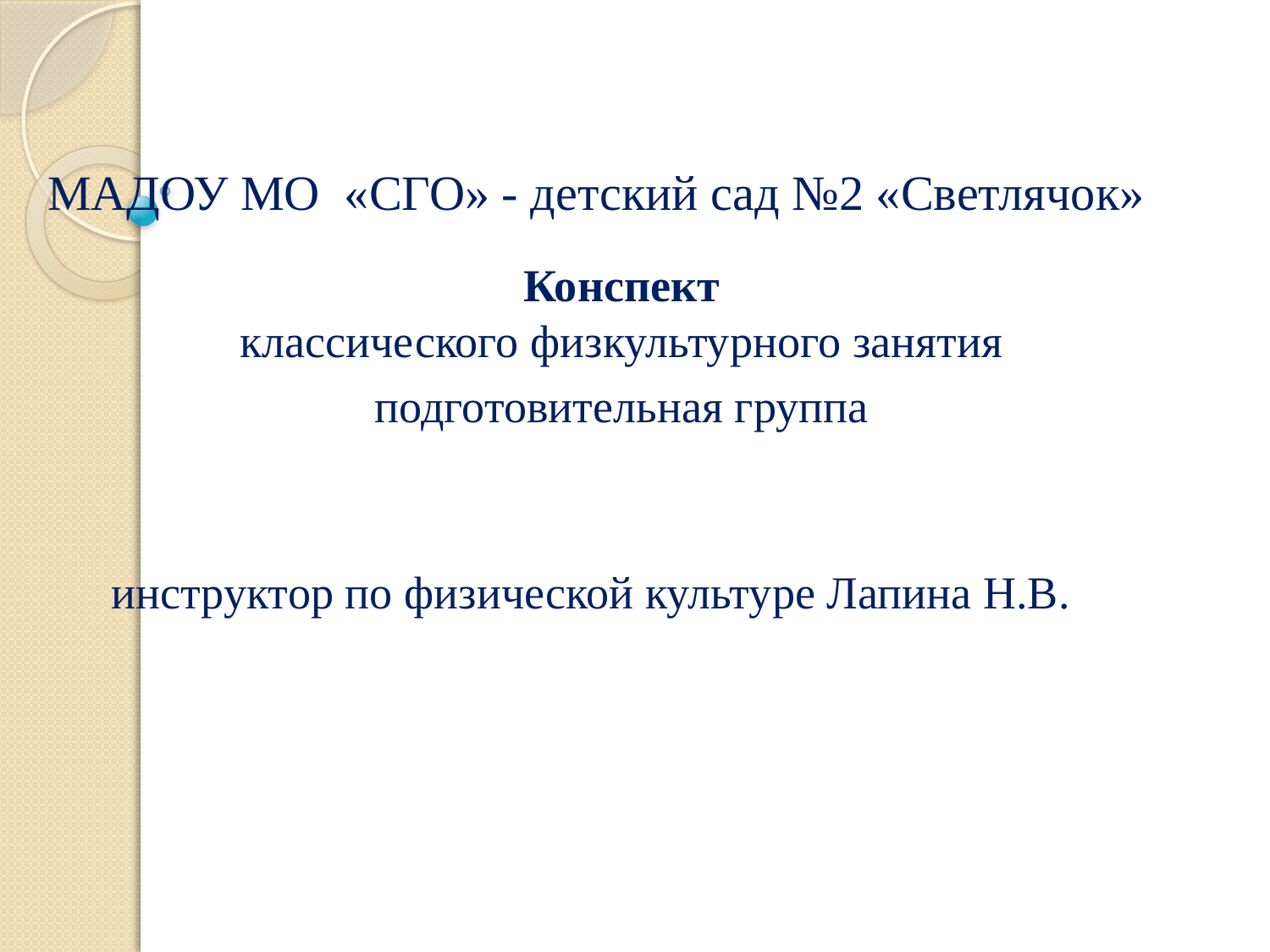

# МАДОУ МО  «СГО» - детский сад №2 «Светлячок»
Конспект
классического физкультурного занятия
подготовительная группа

инструктор по физической культуре Лапина Н.В.